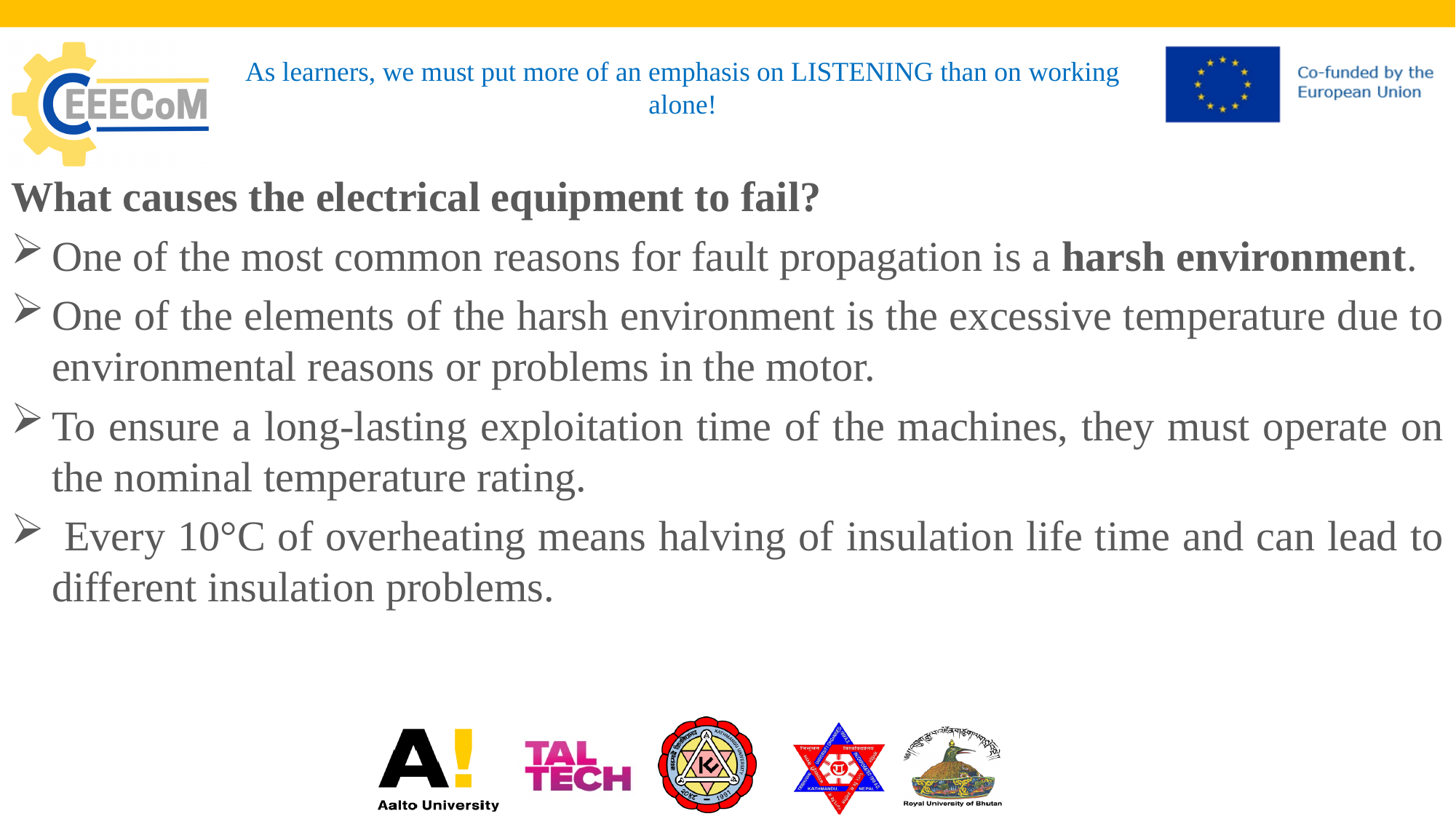

# As learners, we must put more of an emphasis on LISTENING than on working alone!
What causes the electrical equipment to fail?
One of the most common reasons for fault propagation is a harsh environment.
One of the elements of the harsh environment is the excessive temperature due to environmental reasons or problems in the motor.
To ensure a long-lasting exploitation time of the machines, they must operate on the nominal temperature rating.
 Every 10°C of overheating means halving of insulation life time and can lead to different insulation problems.